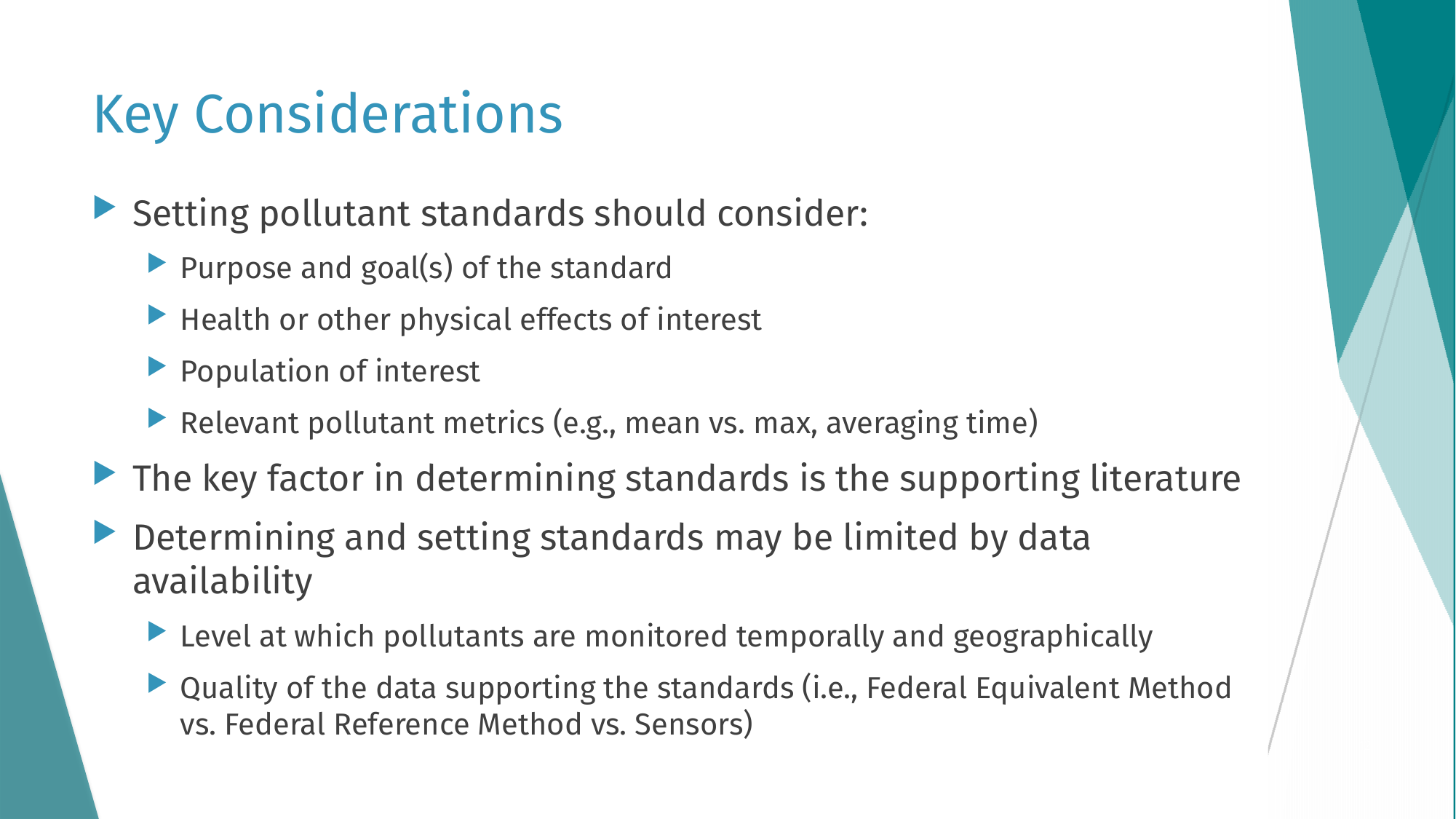

# Key Considerations
Setting pollutant standards should consider:
Purpose and goal(s) of the standard
Health or other physical effects of interest
Population of interest
Relevant pollutant metrics (e.g., mean vs. max, averaging time)
The key factor in determining standards is the supporting literature
Determining and setting standards may be limited by data availability
Level at which pollutants are monitored temporally and geographically
Quality of the data supporting the standards (i.e., Federal Equivalent Method vs. Federal Reference Method vs. Sensors)
12